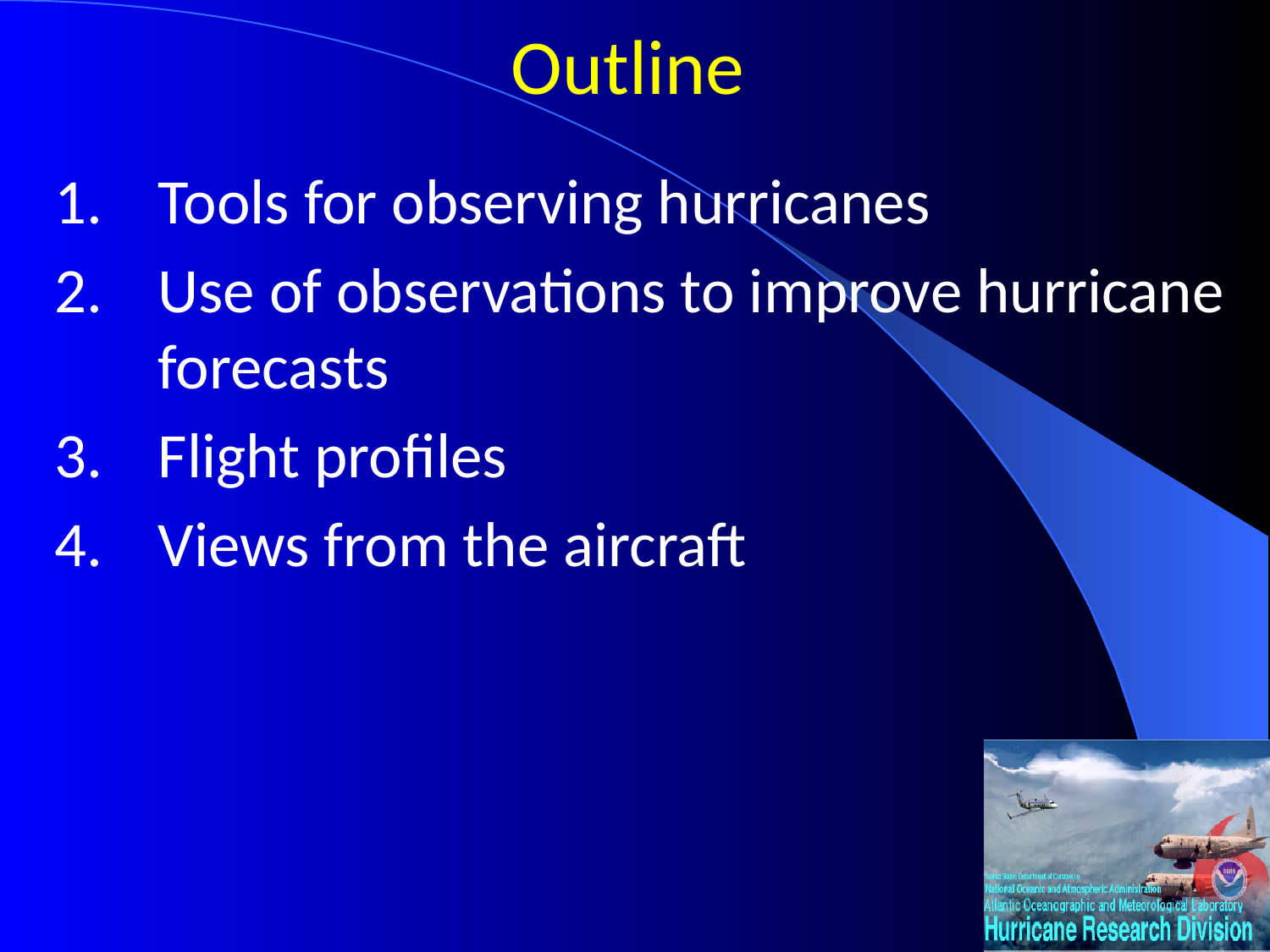

Outline
Tools for observing hurricanes
Use of observations to improve hurricane forecasts
Flight profiles
Views from the aircraft